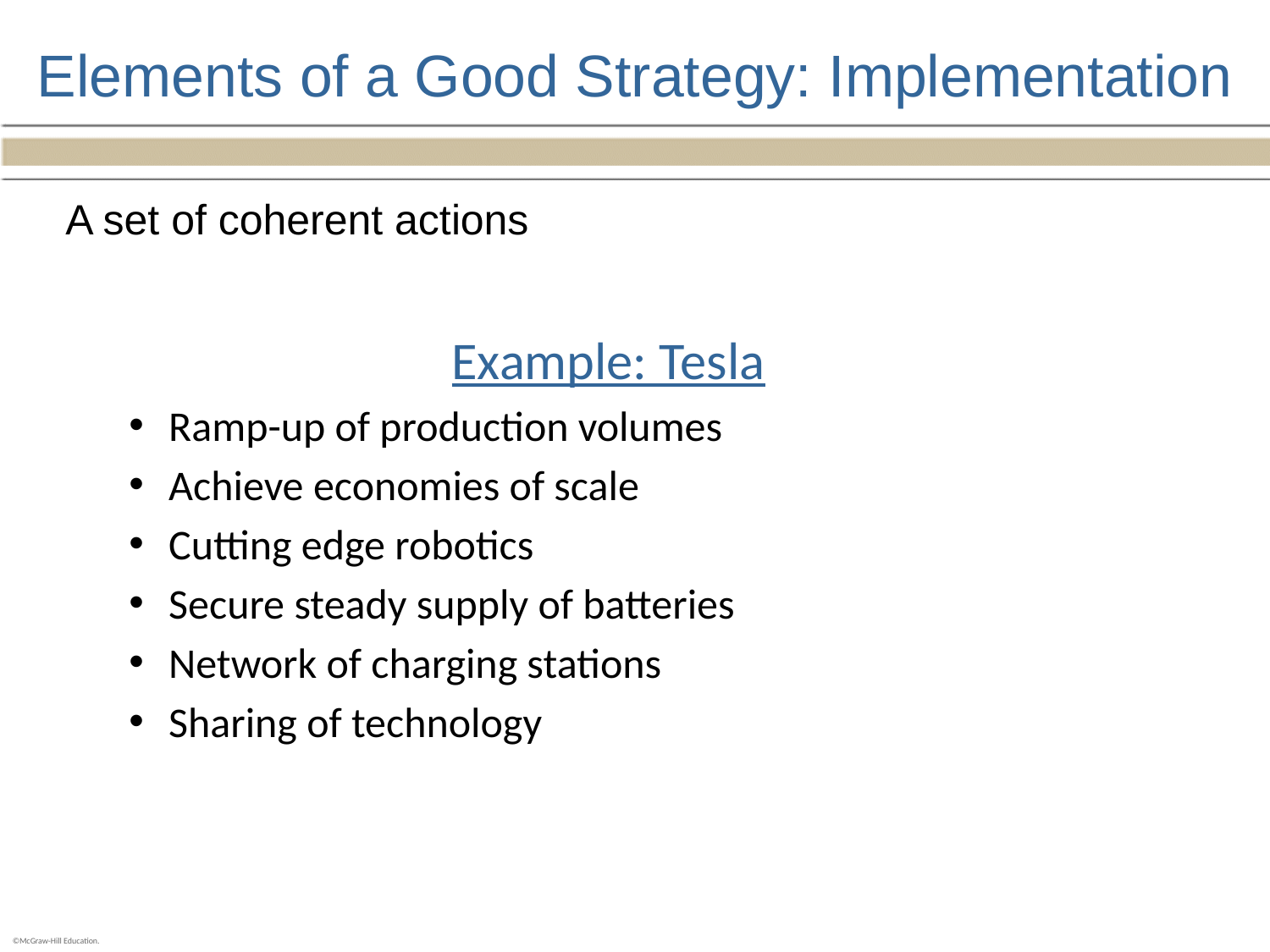

# Elements of a Good Strategy: Implementation
A set of coherent actions

Example: Tesla
Ramp-up of production volumes
Achieve economies of scale
Cutting edge robotics
Secure steady supply of batteries
Network of charging stations
Sharing of technology